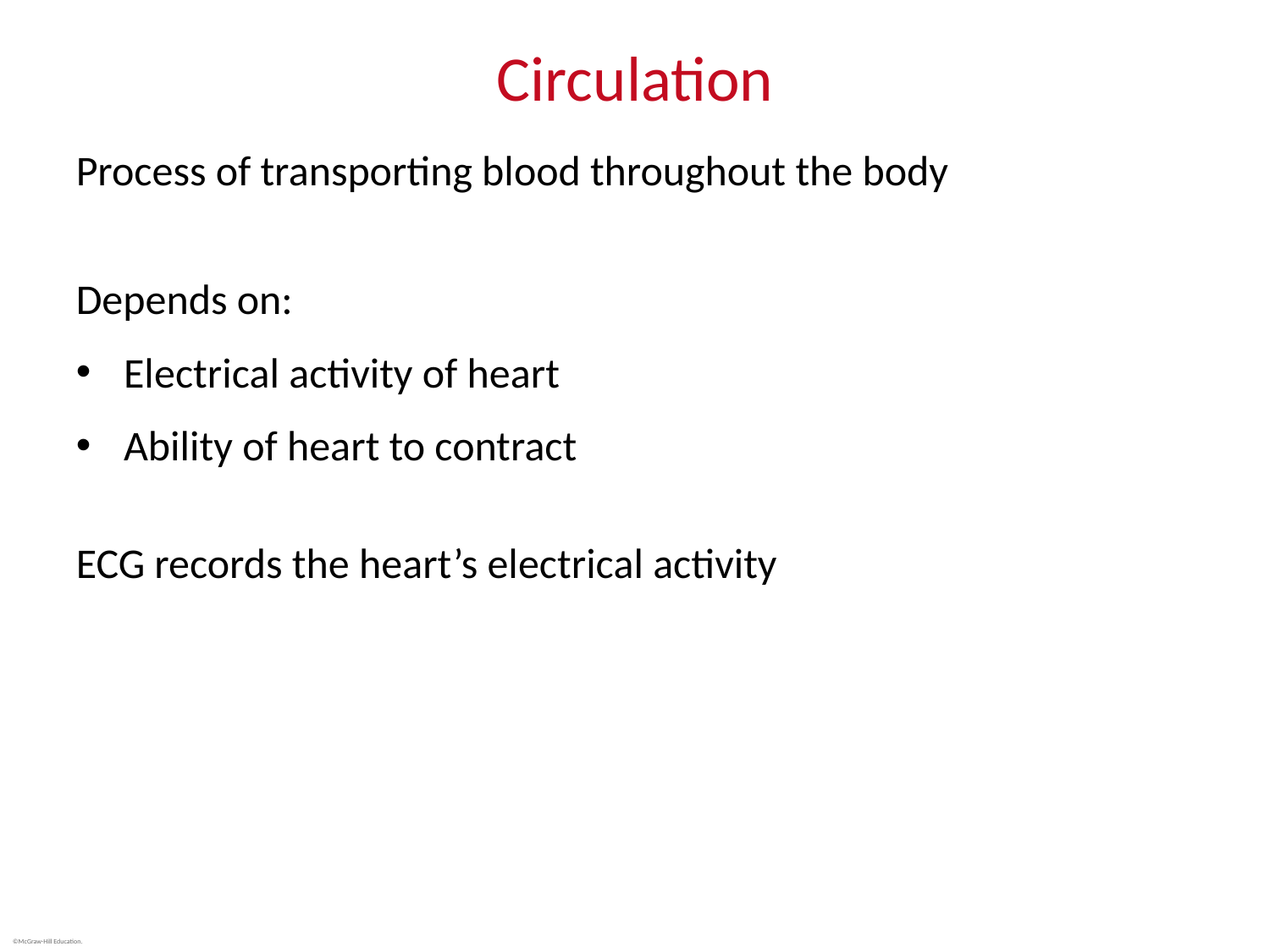

# Circulation
Process of transporting blood throughout the body
Depends on:
Electrical activity of heart
Ability of heart to contract
ECG records the heart’s electrical activity